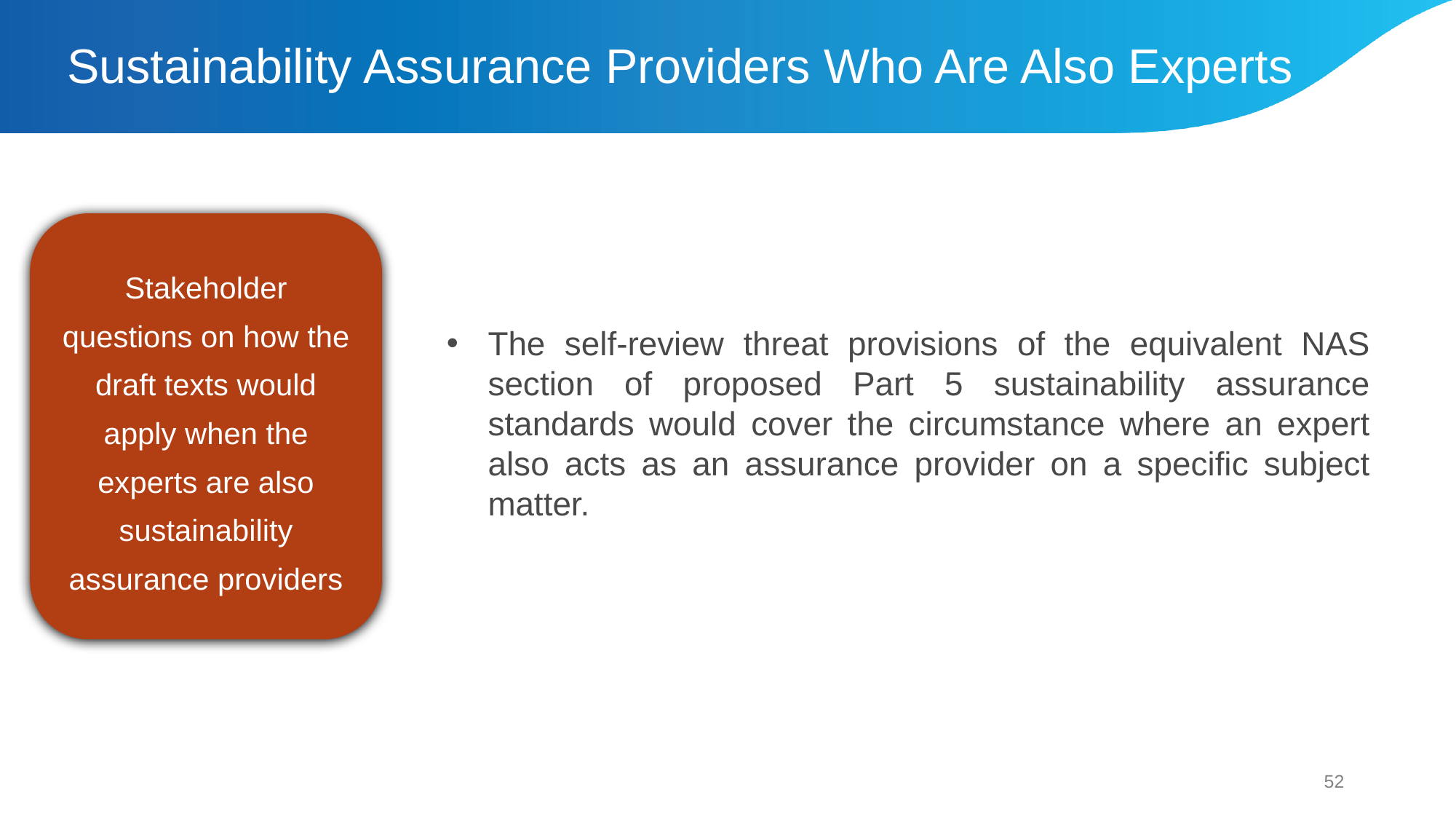

# Sustainability Assurance Providers Who Are Also Experts
Stakeholder questions on how the draft texts would apply when the experts are also sustainability assurance providers
The self-review threat provisions of the equivalent NAS section of proposed Part 5 sustainability assurance standards would cover the circumstance where an expert also acts as an assurance provider on a specific subject matter.
52